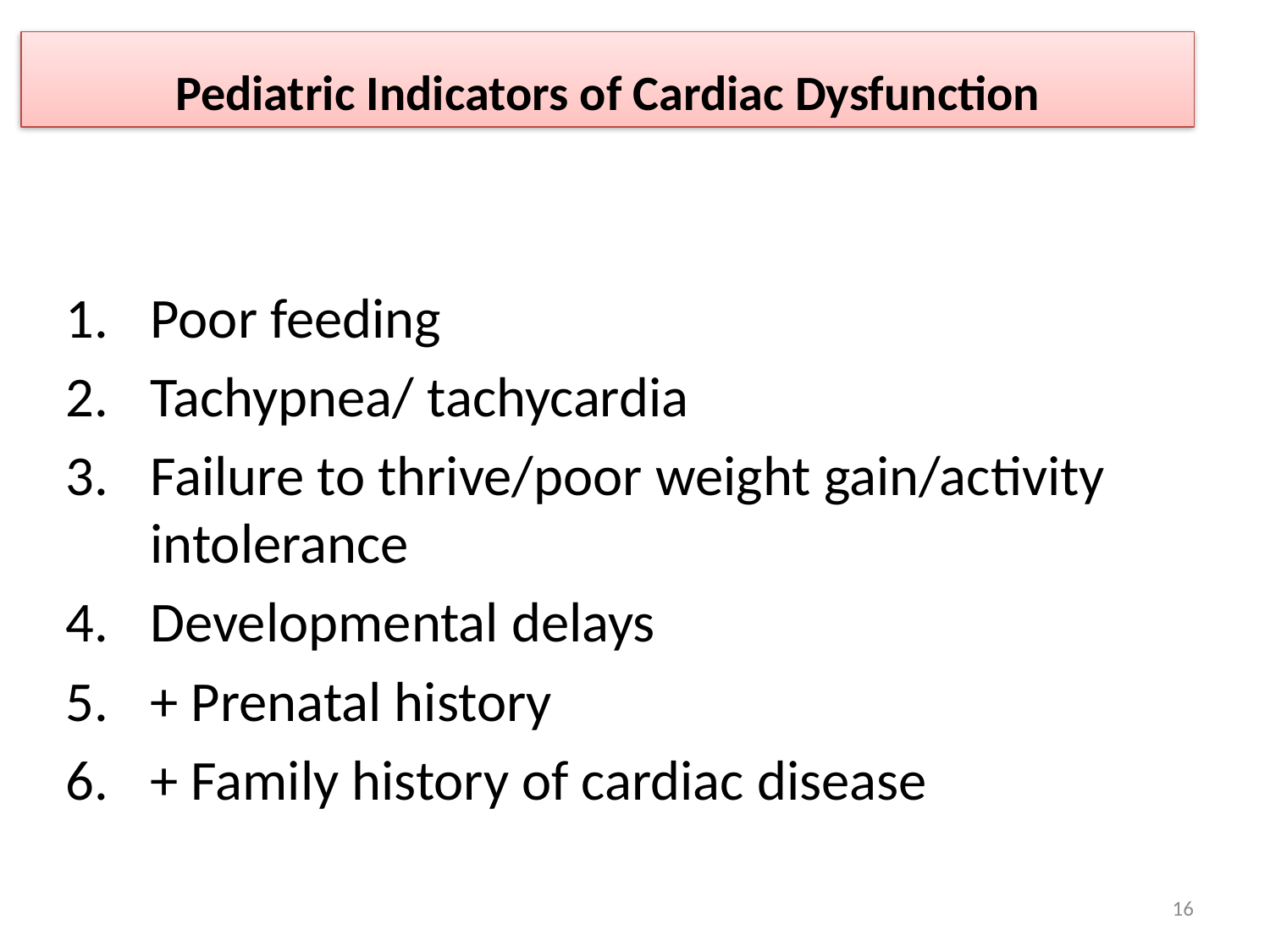

# Pediatric Indicators of Cardiac Dysfunction
Poor feeding
Tachypnea/ tachycardia
Failure to thrive/poor weight gain/activity intolerance
Developmental delays
+ Prenatal history
+ Family history of cardiac disease
16